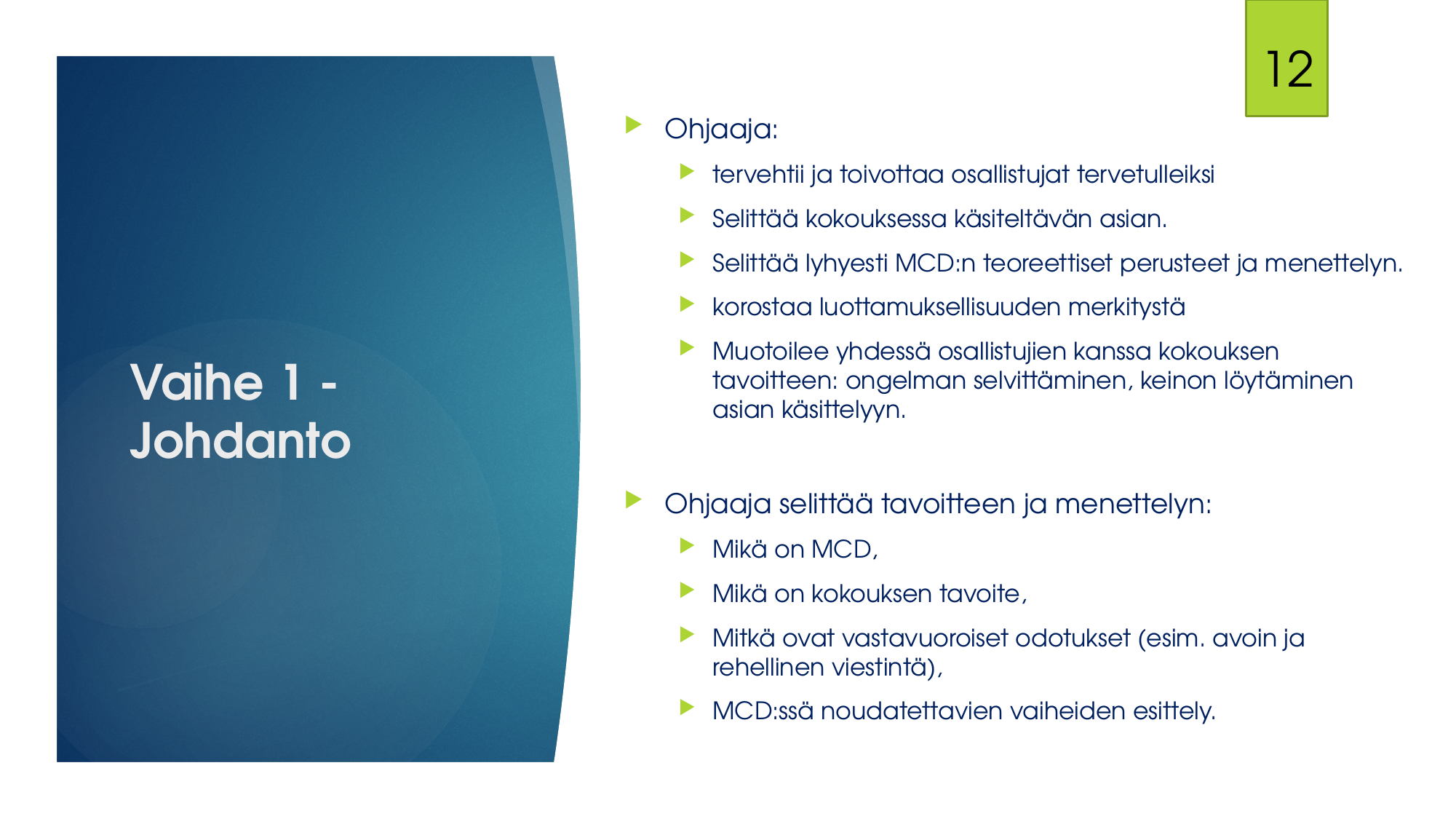

12
Ohjaaja:
tervehtii ja toivottaa osallistujat tervetulleiksi
Selittää kokouksessa käsiteltävän asian.
Selittää lyhyesti MCD:n teoreettiset perusteet ja menettelyn.
korostaa luottamuksellisuuden merkitystä
Muotoilee yhdessä osallistujien kanssa kokouksen tavoitteen: ongelman selvittäminen, keinon löytäminen asian käsittelyyn.

Ohjaaja selittää tavoitteen ja menettelyn:
Mikä on MCD,
Mikä on kokouksen tavoite,
Mitkä ovat vastavuoroiset odotukset (esim. avoin ja rehellinen viestintä),
MCD:ssä noudatettavien vaiheiden esittely.
# Vaihe 1 - Johdanto